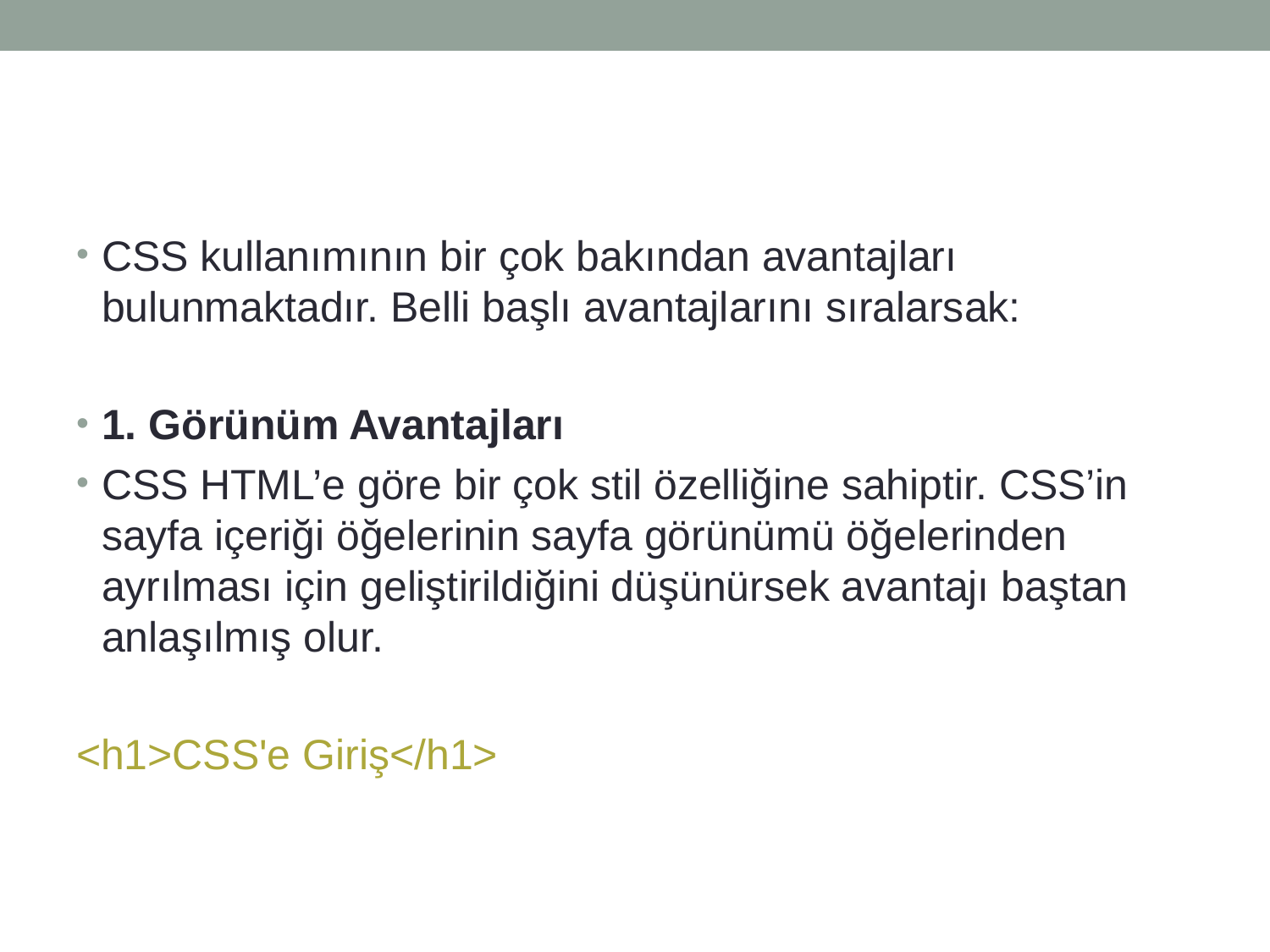

#
CSS kullanımının bir çok bakından avantajları bulunmaktadır. Belli başlı avantajlarını sıralarsak:

1. Görünüm Avantajları
CSS HTML’e göre bir çok stil özelliğine sahiptir. CSS’in sayfa içeriği öğelerinin sayfa görünümü öğelerinden ayrılması için geliştirildiğini düşünürsek avantajı baştan anlaşılmış olur.

<h1>CSS'e Giriş</h1>